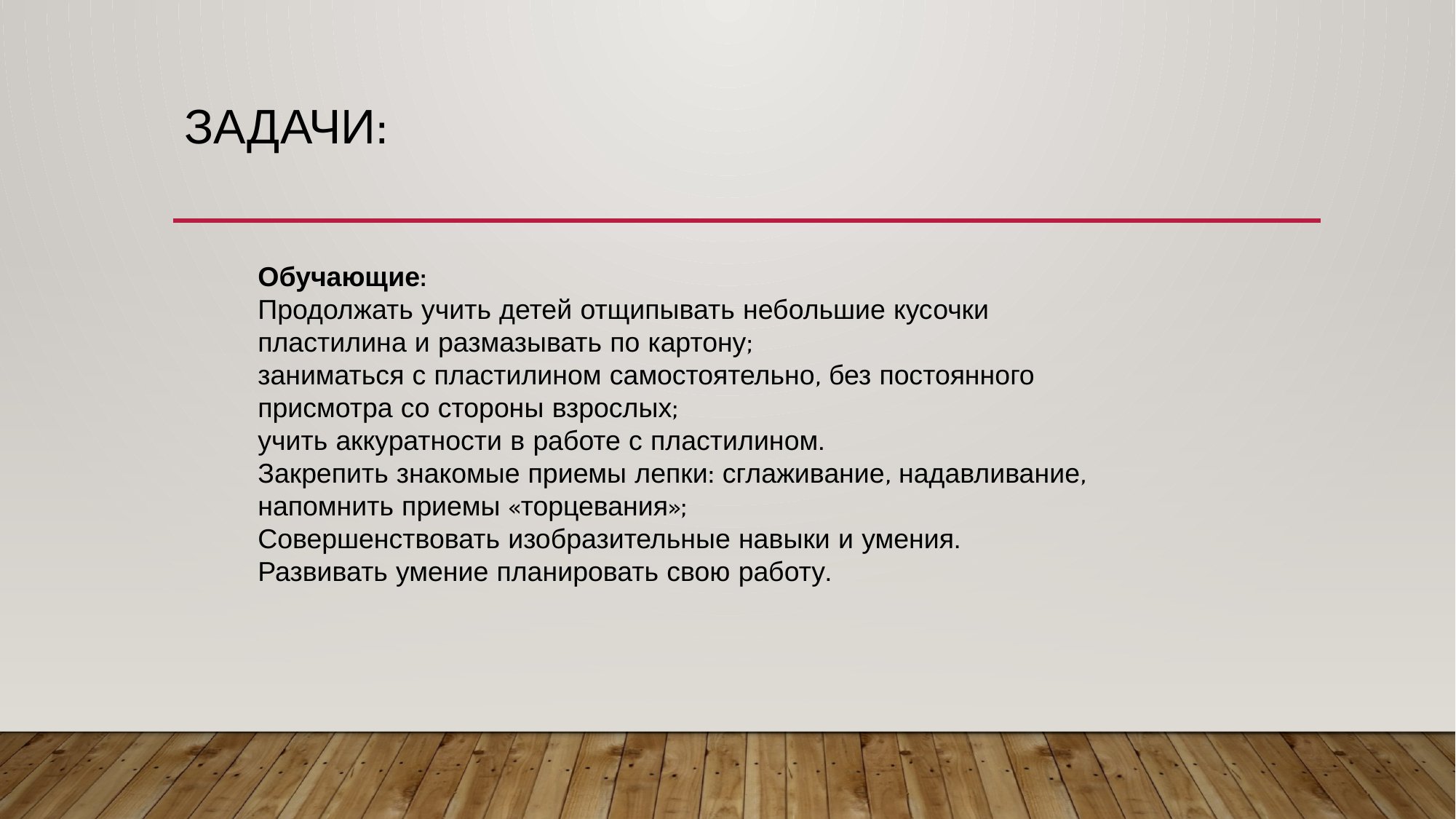

# Задачи:
Обучающие:
Продолжать учить детей отщипывать небольшие кусочки пластилина и размазывать по картону;
заниматься с пластилином самостоятельно, без постоянного присмотра со стороны взрослых;
учить аккуратности в работе с пластилином.
Закрепить знакомые приемы лепки: сглаживание, надавливание,
напомнить приемы «торцевания»;
Совершенствовать изобразительные навыки и умения.
Развивать умение планировать свою работу.